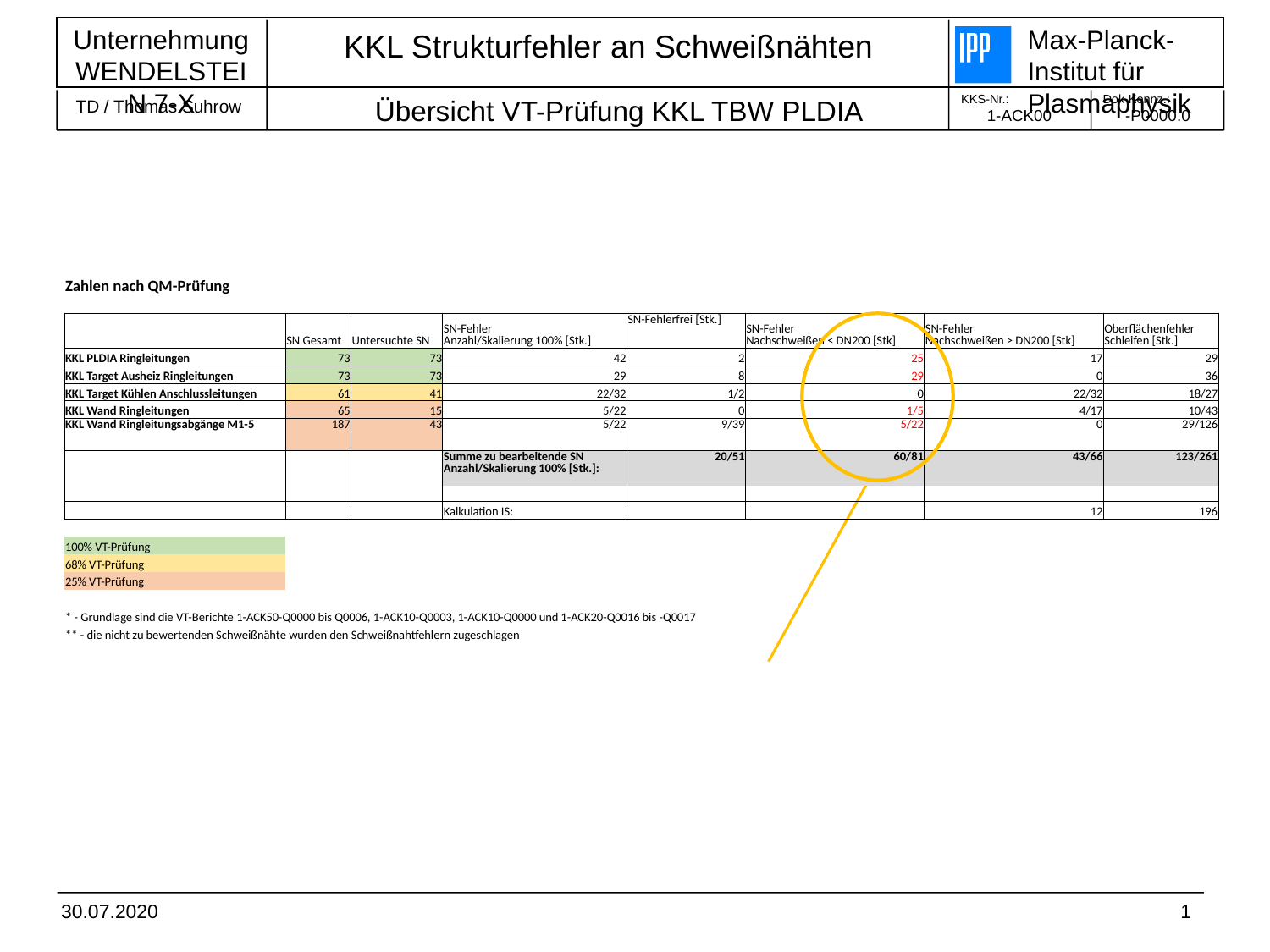

Übersicht VT-Prüfung KKL TBW PLDIA
| Zahlen nach QM-Prüfung |  |  |  |  |  |  |  |
| --- | --- | --- | --- | --- | --- | --- | --- |
|  |  |  |  |  |  |  |  |
|  | SN Gesamt | Untersuchte SN | SN-Fehler Anzahl/Skalierung 100% [Stk.] | SN-Fehlerfrei [Stk.] | SN-Fehler Nachschweißen < DN200 [Stk] | SN-Fehler Nachschweißen > DN200 [Stk] | Oberflächenfehler Schleifen [Stk.] |
| KKL PLDIA Ringleitungen | 73 | 73 | 42 | 2 | 25 | 17 | 29 |
| KKL Target Ausheiz Ringleitungen | 73 | 73 | 29 | 8 | 29 | 0 | 36 |
| KKL Target Kühlen Anschlussleitungen | 61 | 41 | 22/32 | 1/2 | 0 | 22/32 | 18/27 |
| KKL Wand Ringleitungen | 65 | 15 | 5/22 | 0 | 1/5 | 4/17 | 10/43 |
| KKL Wand Ringleitungsabgänge M1-5 | 187 | 43 | 5/22 | 9/39 | 5/22 | 0 | 29/126 |
|  |  |  | Summe zu bearbeitende SN Anzahl/Skalierung 100% [Stk.]: | 20/51 | 60/81 | 43/66 | 123/261 |
|  |  |  |  |  |  |  |  |
|  |  |  | Kalkulation IS: |  |  | 12 | 196 |
|  |  |  |  |  |  |  |  |
| 100% VT-Prüfung |  |  |  |  |  |  |  |
| 68% VT-Prüfung |  |  |  |  |  |  |  |
| 25% VT-Prüfung |  |  |  |  |  |  |  |
|  |  |  |  |  |  |  |  |
| \* - Grundlage sind die VT-Berichte 1-ACK50-Q0000 bis Q0006, 1-ACK10-Q0003, 1-ACK10-Q0000 und 1-ACK20-Q0016 bis -Q0017 |  |  |  |  |  |  |  |
| \*\* - die nicht zu bewertenden Schweißnähte wurden den Schweißnahtfehlern zugeschlagen |  |  |  |  |  |  |  |